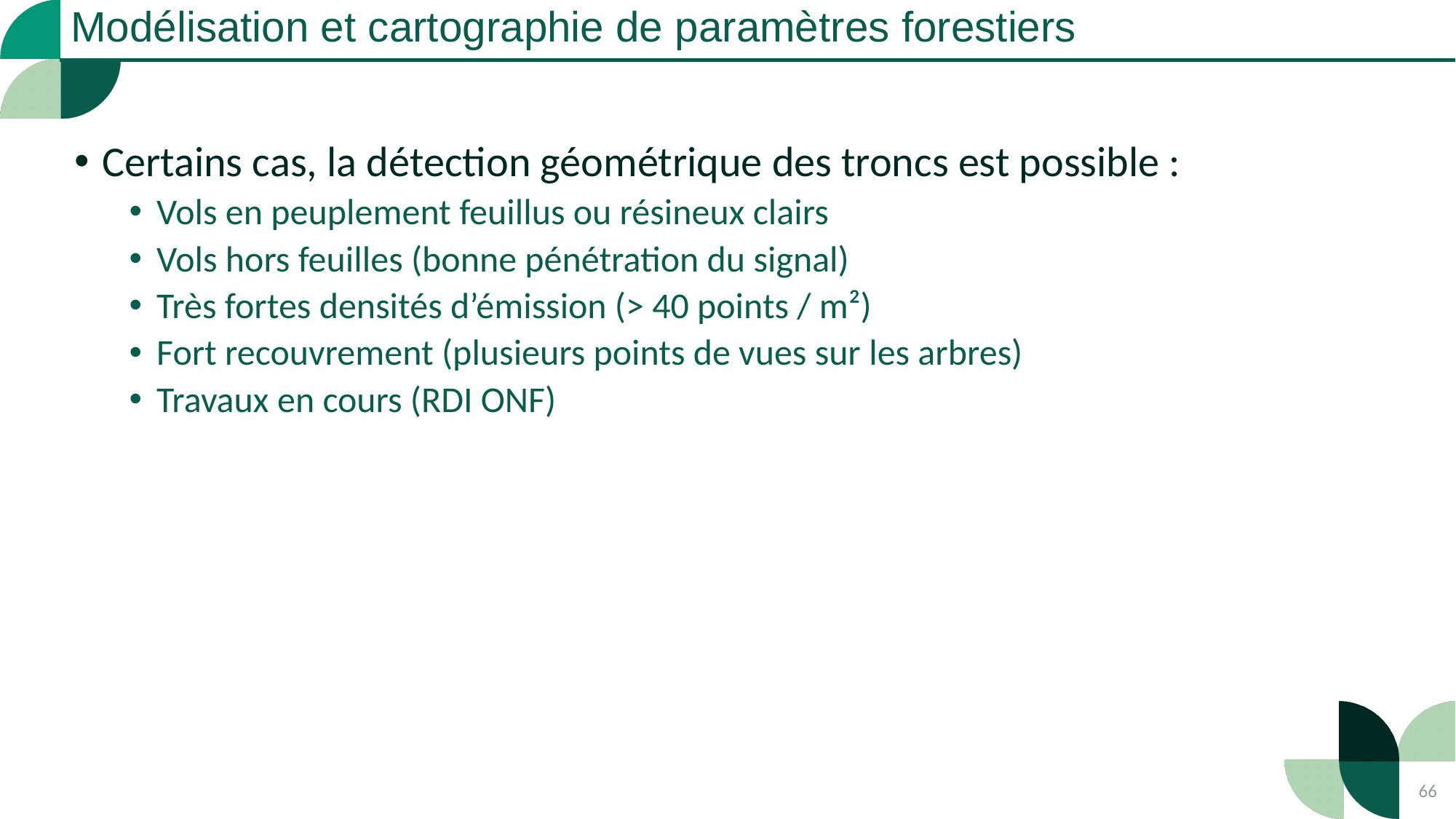

Modélisation et cartographie de paramètres forestiers
Certains cas, la détection géométrique des troncs est possible :
Vols en peuplement feuillus ou résineux clairs
Vols hors feuilles (bonne pénétration du signal)
Très fortes densités d’émission (> 40 points / m²)
Fort recouvrement (plusieurs points de vues sur les arbres)
Travaux en cours (RDI ONF)
66